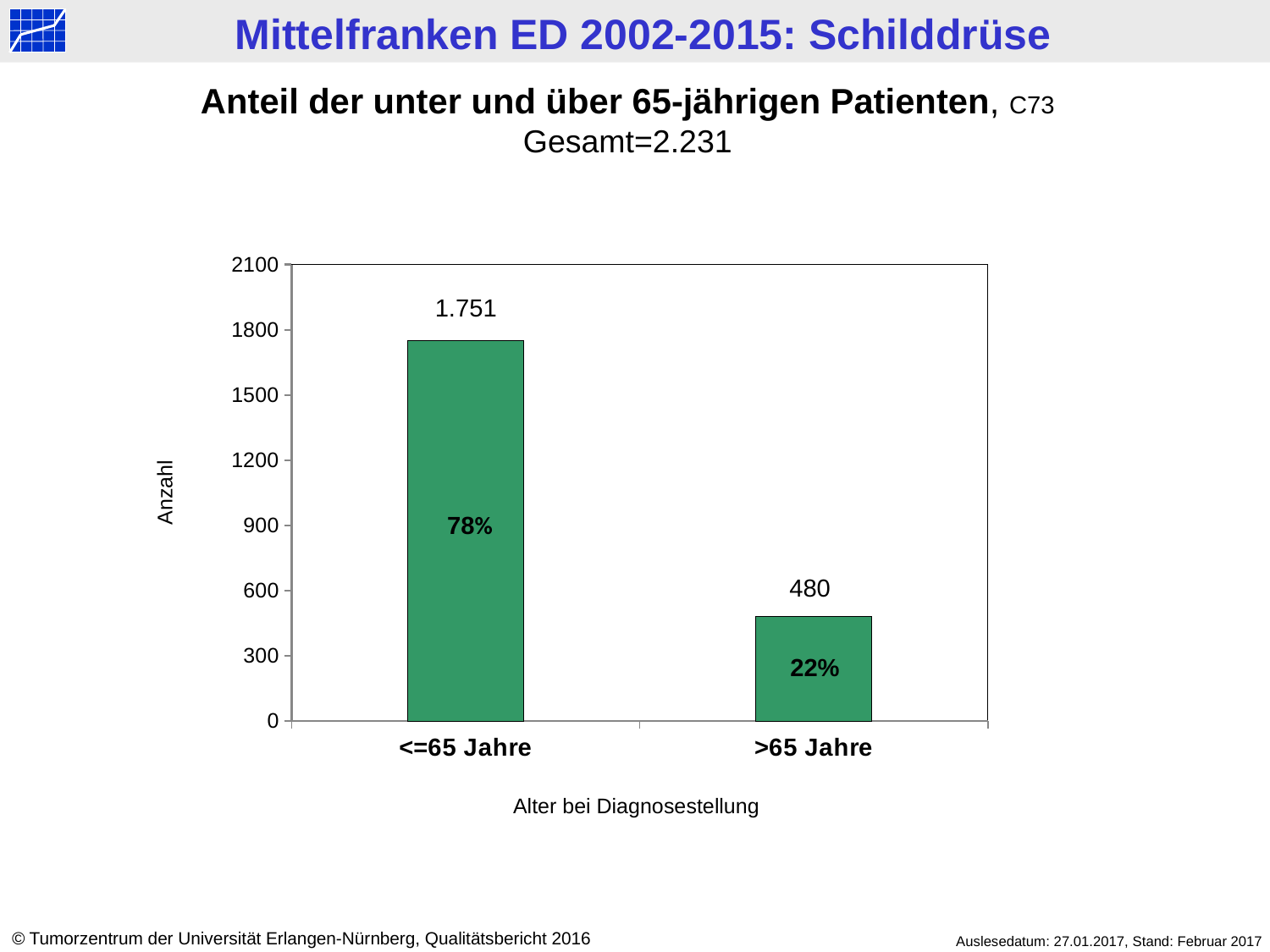

Anteil der unter und über 65-jährigen Patienten, C73
Gesamt=2.231

### Chart

| Category | Datenreihe 1 |
|---|---|
| <=65 Jahre | 1751.0 |
| >65 Jahre | 480.0 |
1.751
Anzahl
78%
480
22%
Alter bei Diagnosestellung